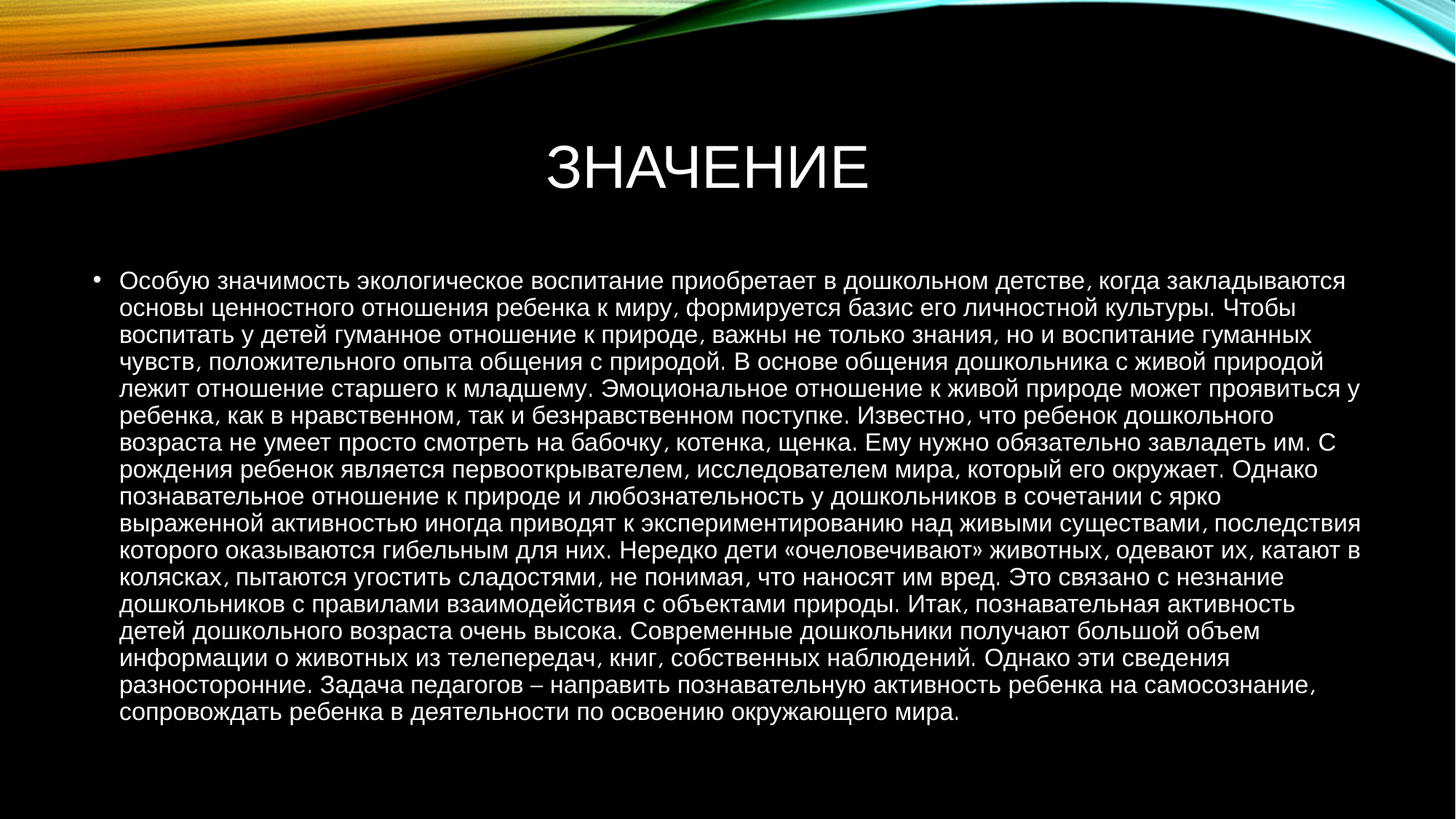

# ЗНАЧЕНИЕ
Особую значимость экологическое воспитание приобретает в дошкольном детстве, когда закладываются основы ценностного отношения ребенка к миру, формируется базис его личностной культуры. Чтобы воспитать у детей гуманное отношение к природе, важны не только знания, но и воспитание гуманных чувств, положительного опыта общения с природой. В основе общения дошкольника с живой природой лежит отношение старшего к младшему. Эмоциональное отношение к живой природе может проявиться у ребенка, как в нравственном, так и безнравственном поступке. Известно, что ребенок дошкольного возраста не умеет просто смотреть на бабочку, котенка, щенка. Ему нужно обязательно завладеть им. С рождения ребенок является первооткрывателем, исследователем мира, который его окружает. Однако познавательное отношение к природе и любознательность у дошкольников в сочетании с ярко выраженной активностью иногда приводят к экспериментированию над живыми существами, последствия которого оказываются гибельным для них. Нередко дети «очеловечивают» животных, одевают их, катают в колясках, пытаются угостить сладостями, не понимая, что наносят им вред. Это связано с незнание дошкольников с правилами взаимодействия с объектами природы. Итак, познавательная активность детей дошкольного возраста очень высока. Современные дошкольники получают большой объем информации о животных из телепередач, книг, собственных наблюдений. Однако эти сведения разносторонние. Задача педагогов – направить познавательную активность ребенка на самосознание, сопровождать ребенка в деятельности по освоению окружающего мира.